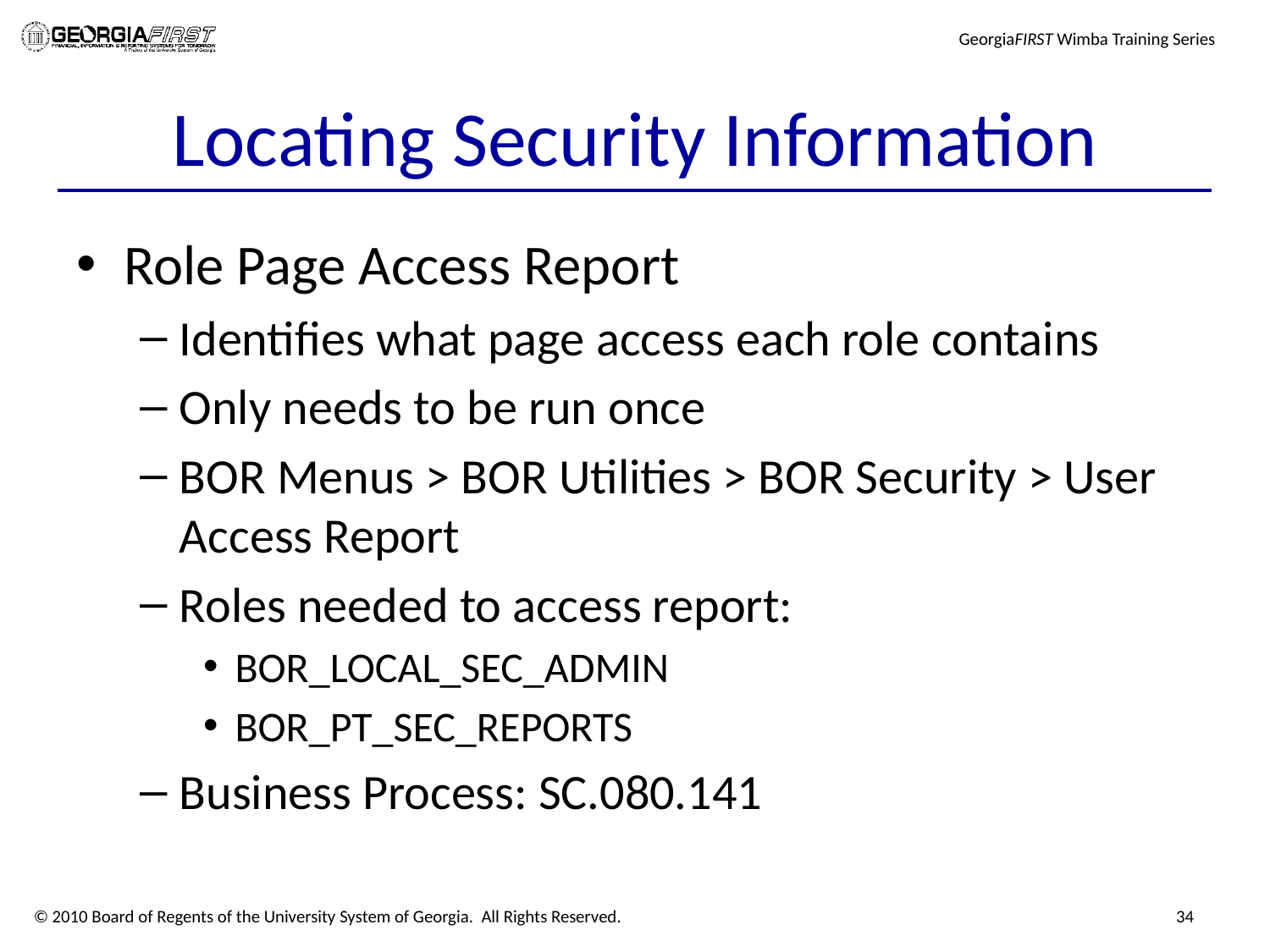

# Locating Security Information
Role Page Access Report
Identifies what page access each role contains
Only needs to be run once
BOR Menus > BOR Utilities > BOR Security > User Access Report
Roles needed to access report:
BOR_LOCAL_SEC_ADMIN
BOR_PT_SEC_REPORTS
Business Process: SC.080.141